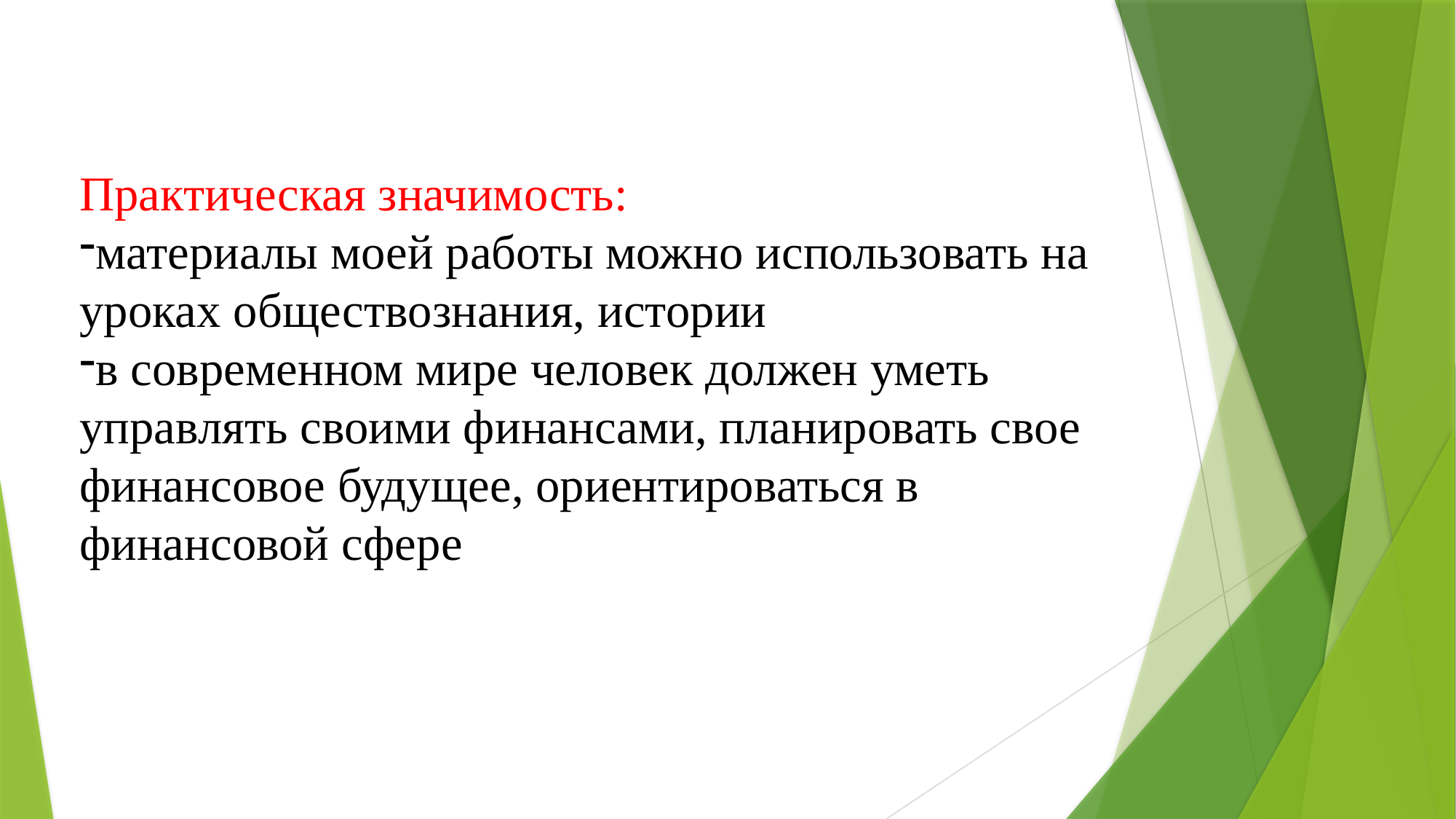

Практическая значимость:
материалы моей работы можно использовать на уроках обществознания, истории
в современном мире человек должен уметь управлять своими финансами, планировать свое финансовое будущее, ориентироваться в финансовой сфере